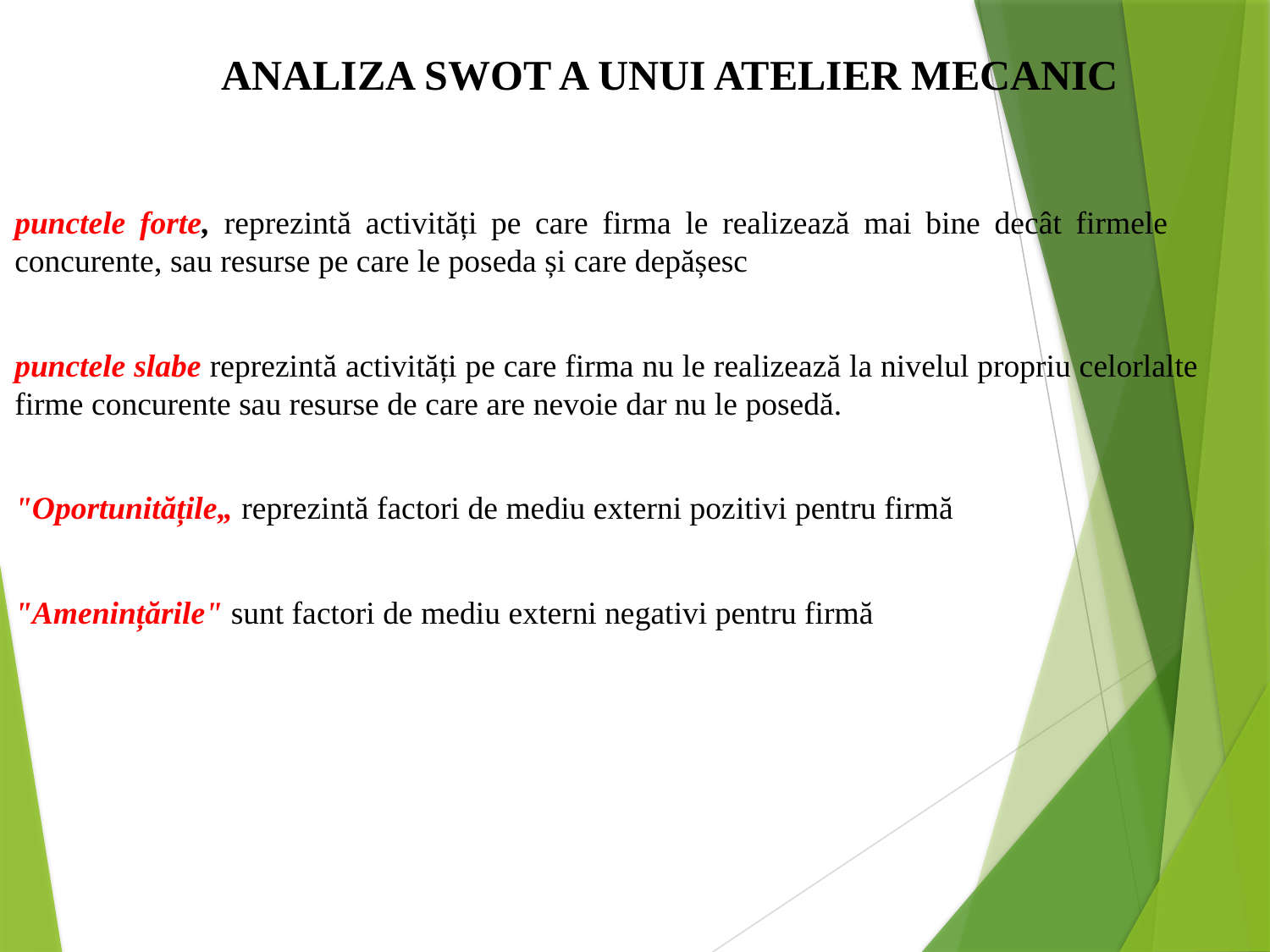

ANALIZA SWOT A UNUI ATELIER MECANIC
punctele forte, reprezintă activități pe care firma le realizează mai bine decât firmele concurente, sau resurse pe care le poseda și care depășesc
punctele slabe reprezintă activități pe care firma nu le realizează la nivelul propriu celorlalte firme concurente sau resurse de care are nevoie dar nu le posedă.
"Oportunitățile„ reprezintă factori de mediu externi pozitivi pentru firmă
"Amenințările" sunt factori de mediu externi negativi pentru firmă